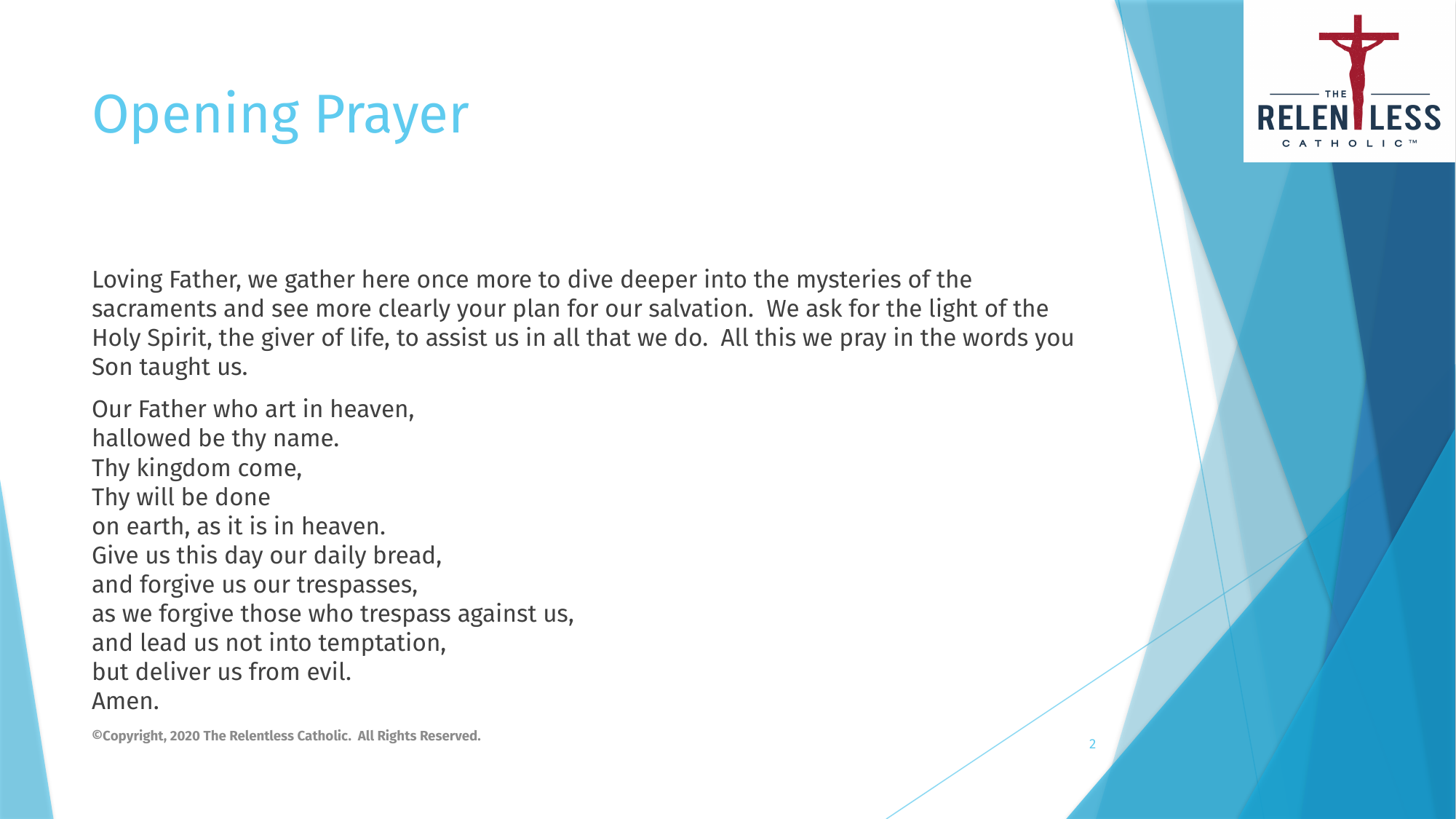

# Opening Prayer
Loving Father, we gather here once more to dive deeper into the mysteries of the sacraments and see more clearly your plan for our salvation.  We ask for the light of the Holy Spirit, the giver of life, to assist us in all that we do.  All this we pray in the words you Son taught us.
Our Father who art in heaven,
hallowed be thy name.
Thy kingdom come, 
Thy will be done
on earth, as it is in heaven.
Give us this day our daily bread,
and forgive us our trespasses,
as we forgive those who trespass against us,
and lead us not into temptation,
but deliver us from evil.
Amen.
©Copyright, 2020 The Relentless Catholic.  All Rights Reserved.

2